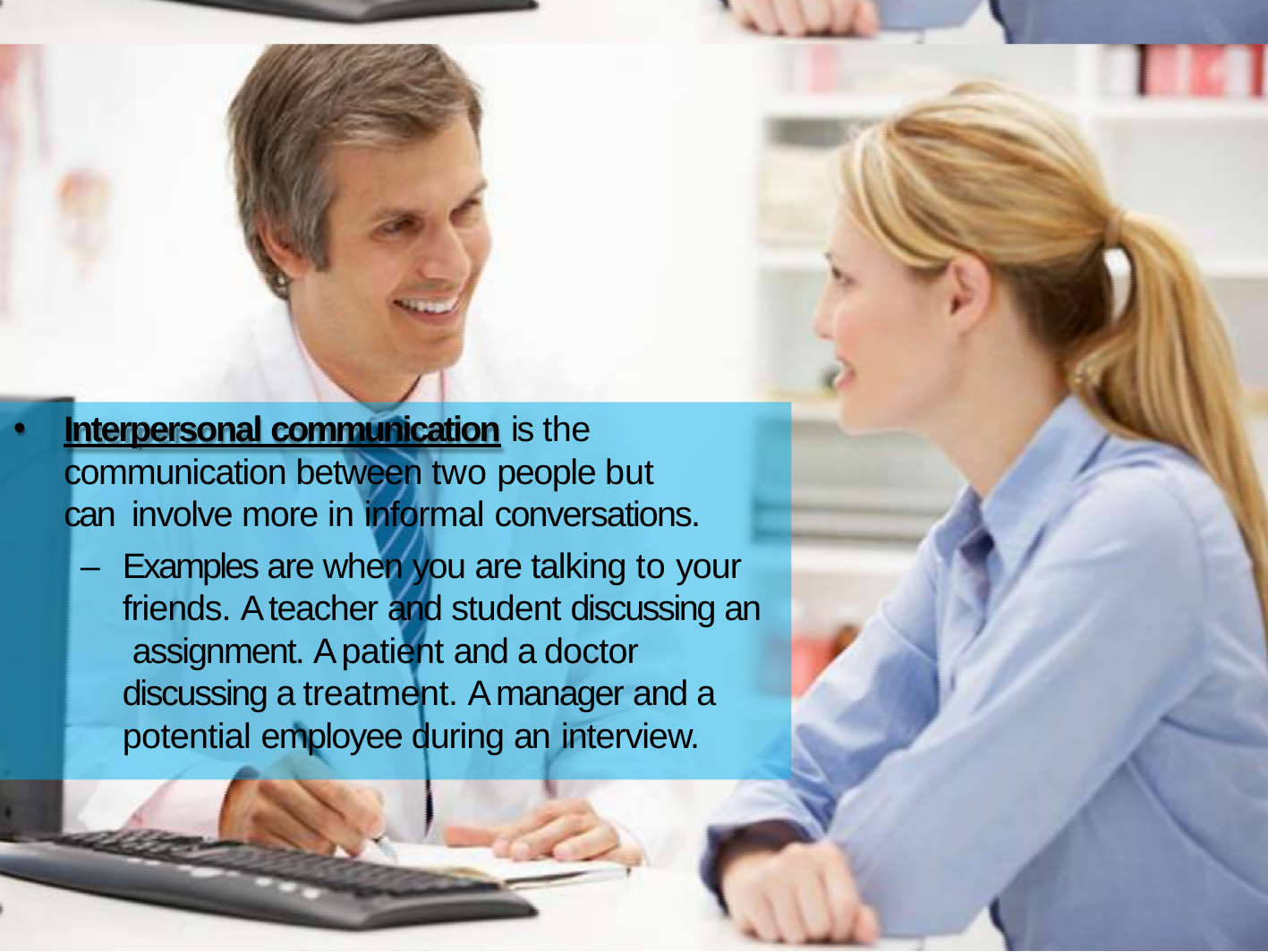

Interpersonal communication is the  communication between two people but can  involve more in informal conversations.
–	Examples are when you are talking to your  friends. A teacher and student discussing an  assignment. A patient and a doctor  discussing a treatment. A manager and a  potential employee during an interview.